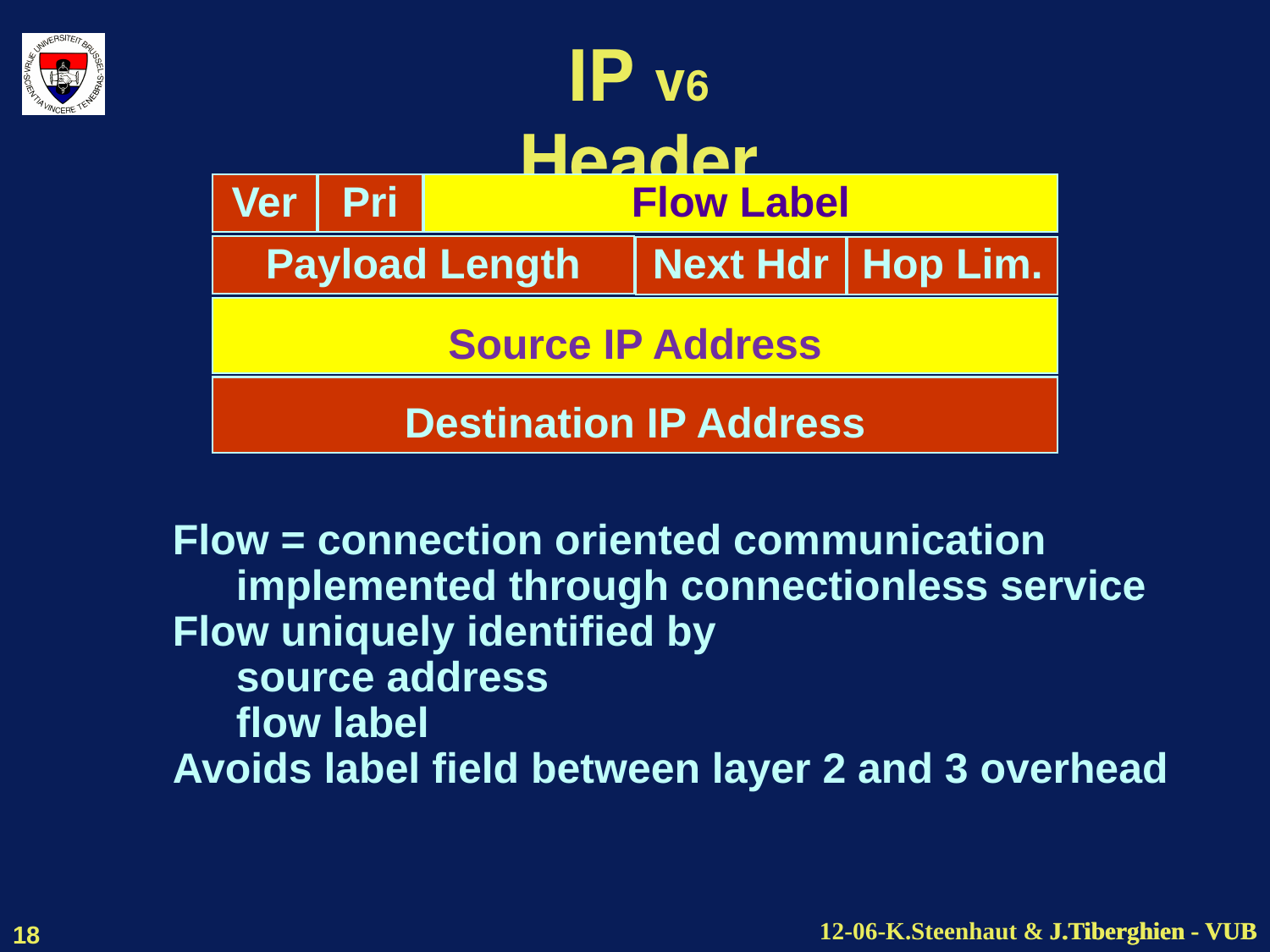

# IP v6 Header
Ver
Pri
Flow Label
Payload Length
Next Hdr
Hop Lim.
Source IP Address
Destination IP Address
Flow = connection oriented communication
implemented through connectionless service
Flow uniquely identified by
source address
flow label
Avoids label field between layer 2 and 3 overhead
18